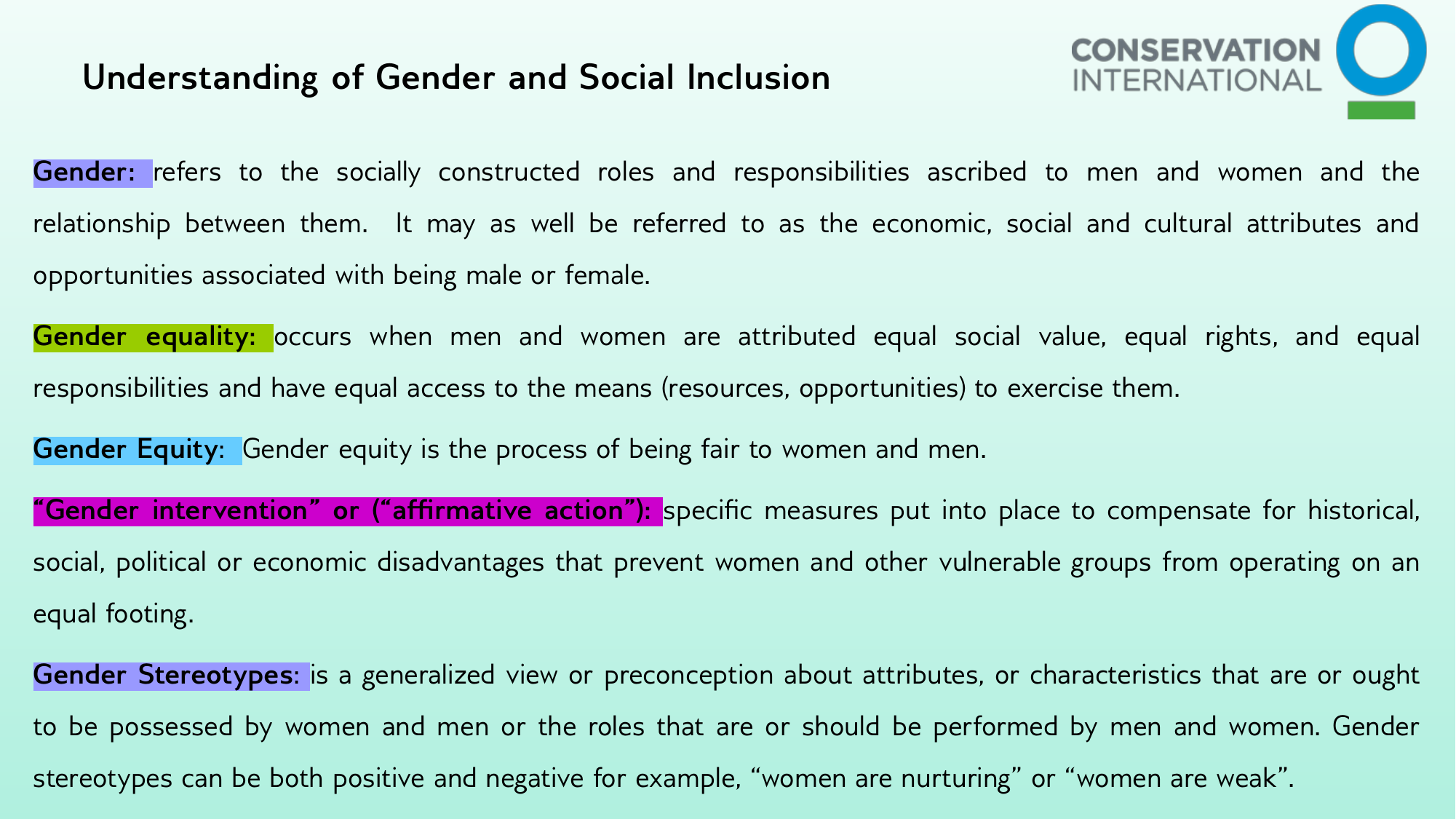

Understanding of Gender and Social Inclusion
Gender: refers to the socially constructed roles and responsibilities ascribed to men and women and the relationship between them.  It may as well be referred to as the economic, social and cultural attributes and opportunities associated with being male or female.
Gender equality: occurs when men and women are attributed equal social value, equal rights, and equal responsibilities and have equal access to the means (resources, opportunities) to exercise them.
Gender Equity:  Gender equity is the process of being fair to women and men.
“Gender intervention” or (“affirmative action”): specific measures put into place to compensate for historical, social, political or economic disadvantages that prevent women and other vulnerable groups from operating on an equal footing.
Gender Stereotypes: is a generalized view or preconception about attributes, or characteristics that are or ought to be possessed by women and men or the roles that are or should be performed by men and women. Gender stereotypes can be both positive and negative for example, “women are nurturing” or “women are weak”.